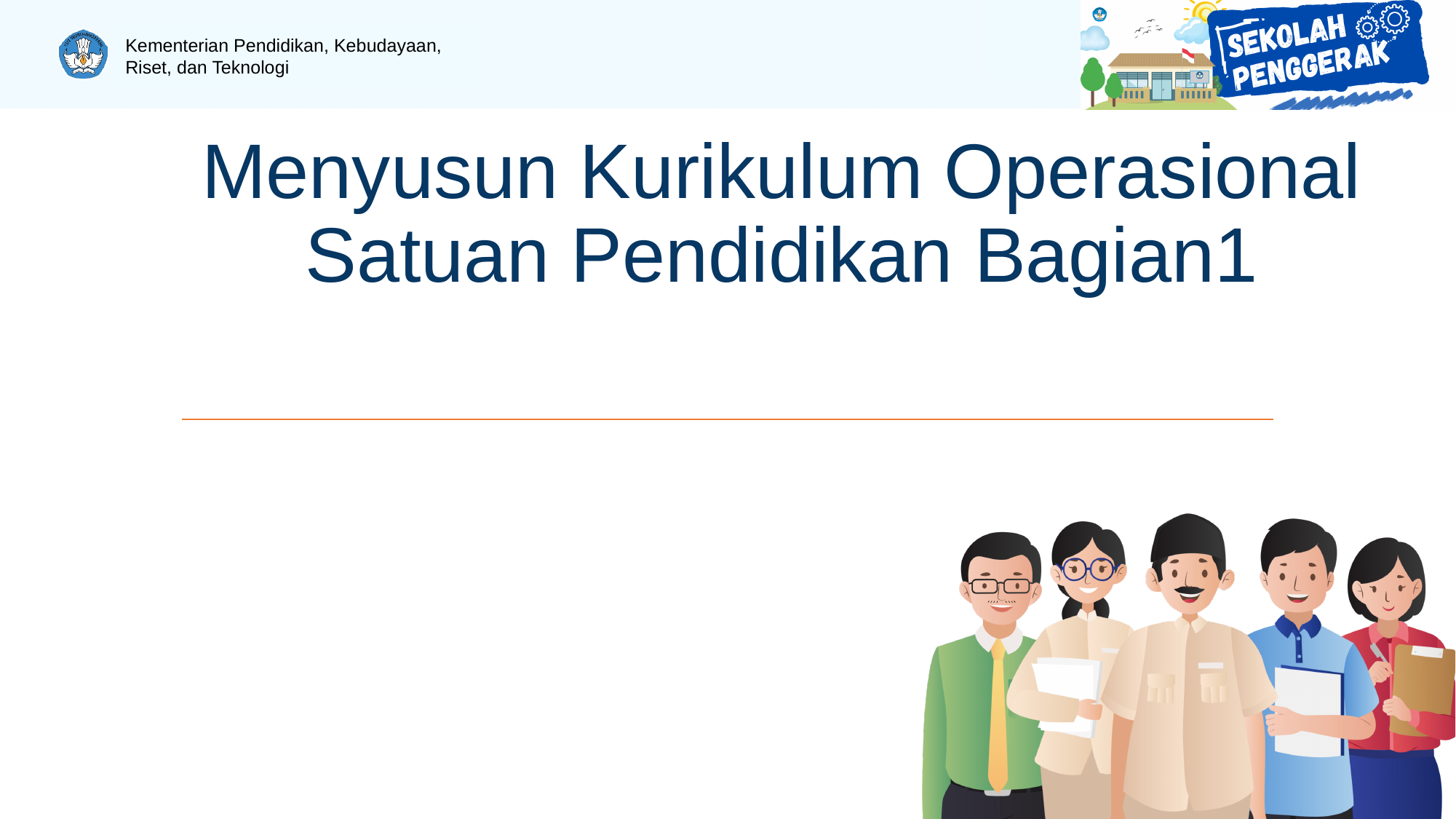

# Menyusun Kurikulum Operasional Satuan Pendidikan Bagian1